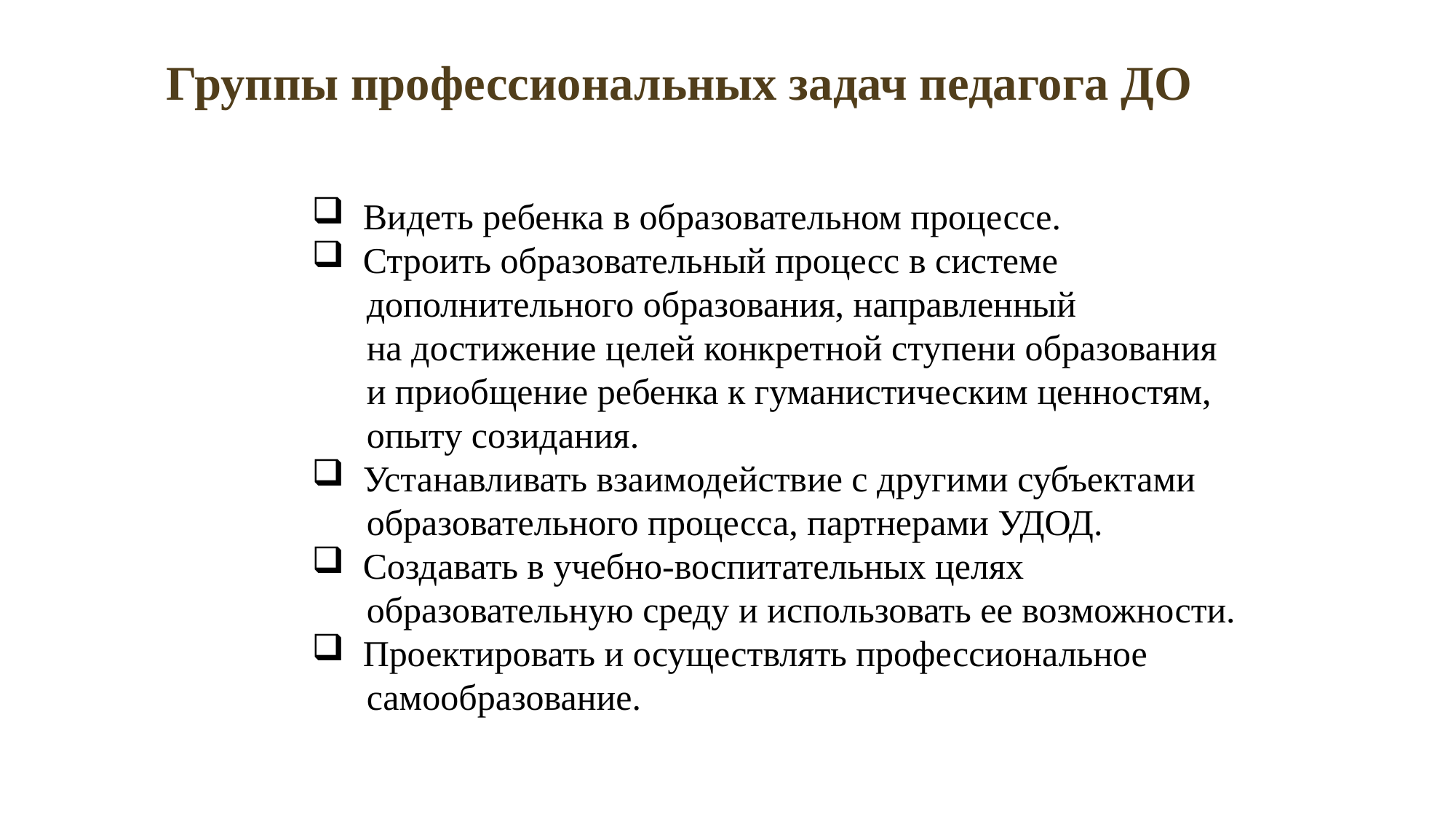

# Группы профессиональных задач педагога ДО
  Видеть ребенка в образовательном процессе.
  Строить образовательный процесс в системе
      дополнительного образования, направленный
      на достижение целей конкретной ступени образования
      и приобщение ребенка к гуманистическим ценностям,
      опыту созидания.
  Устанавливать взаимодействие с другими субъектами
      образовательного процесса, партнерами УДОД.
  Создавать в учебно-воспитательных целях
      образовательную среду и использовать ее возможности.
  Проектировать и осуществлять профессиональное
      самообразование.